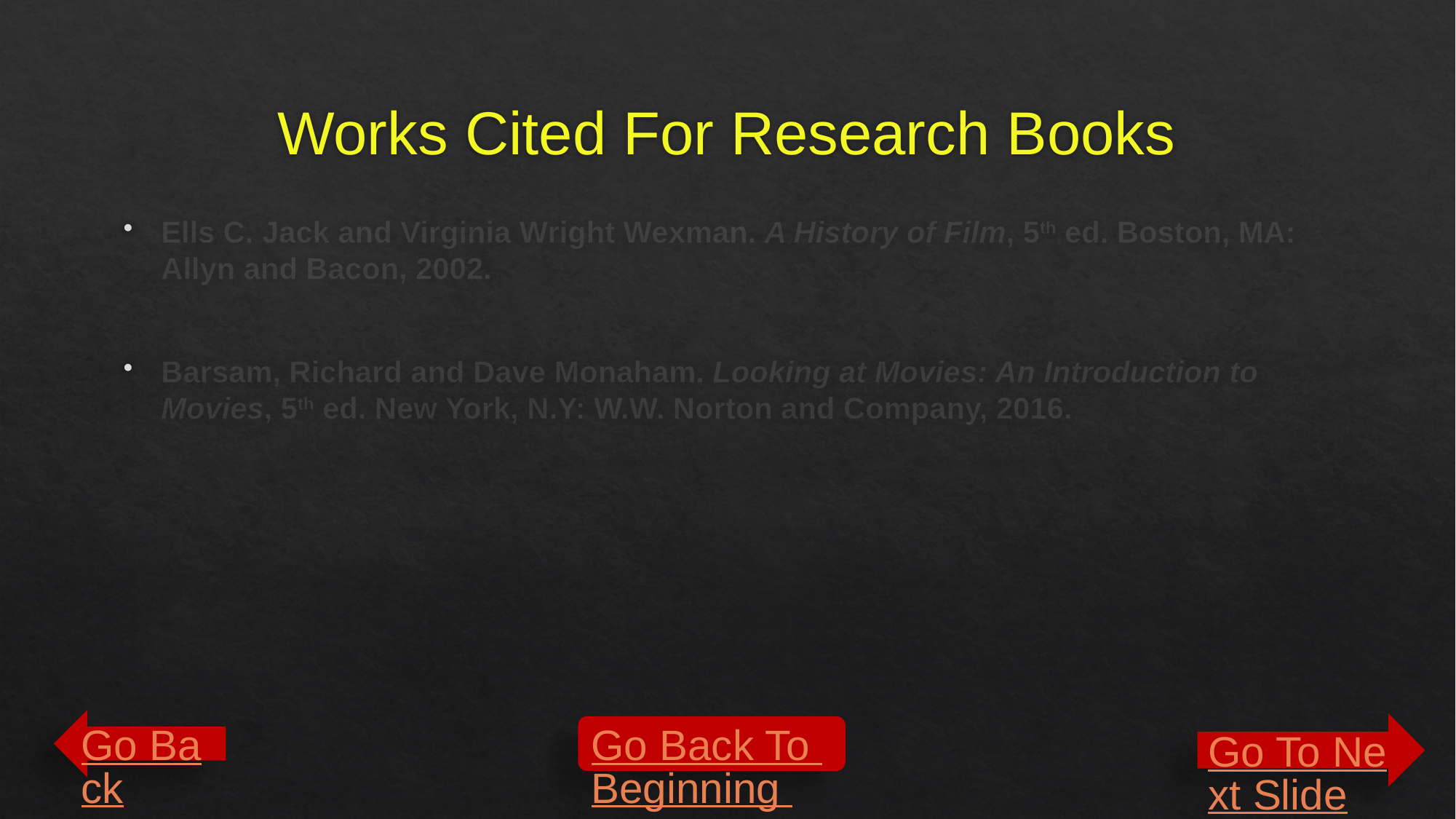

# Works Cited For Research Books
Ells C. Jack and Virginia Wright Wexman. A History of Film, 5th ed. Boston, MA: Allyn and Bacon, 2002.

Barsam, Richard and Dave Monaham. Looking at Movies: An Introduction to Movies, 5th ed. New York, N.Y: W.W. Norton and Company, 2016.
Go Back
Go To Next Slide
Go Back To Beginning